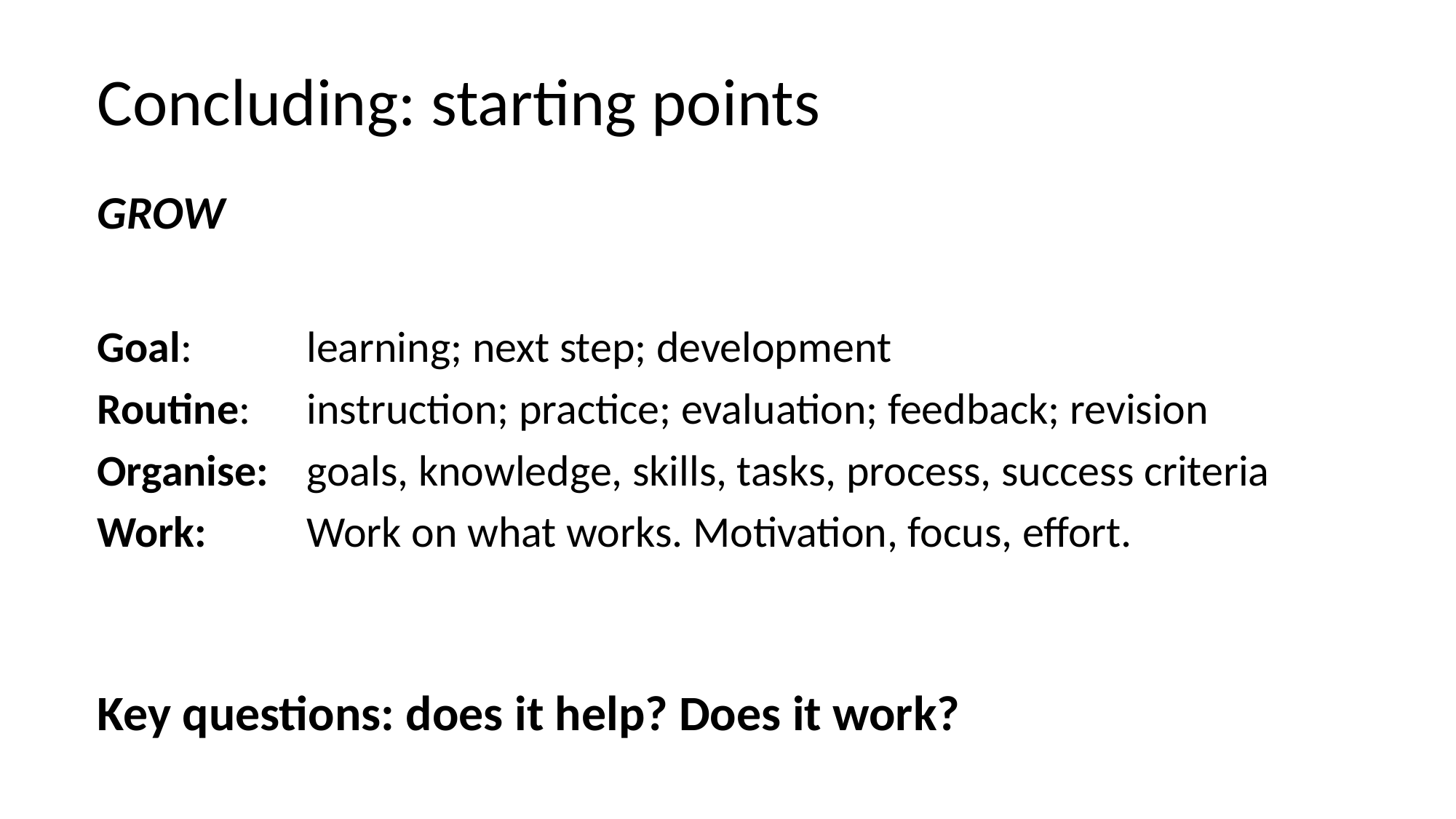

# Concluding: starting points
GROW

Goal: 	learning; next step; development
Routine: 	instruction; practice; evaluation; feedback; revision
Organise: 	goals, knowledge, skills, tasks, process, success criteria
Work: 	Work on what works. Motivation, focus, effort.

Key questions: does it help? Does it work?